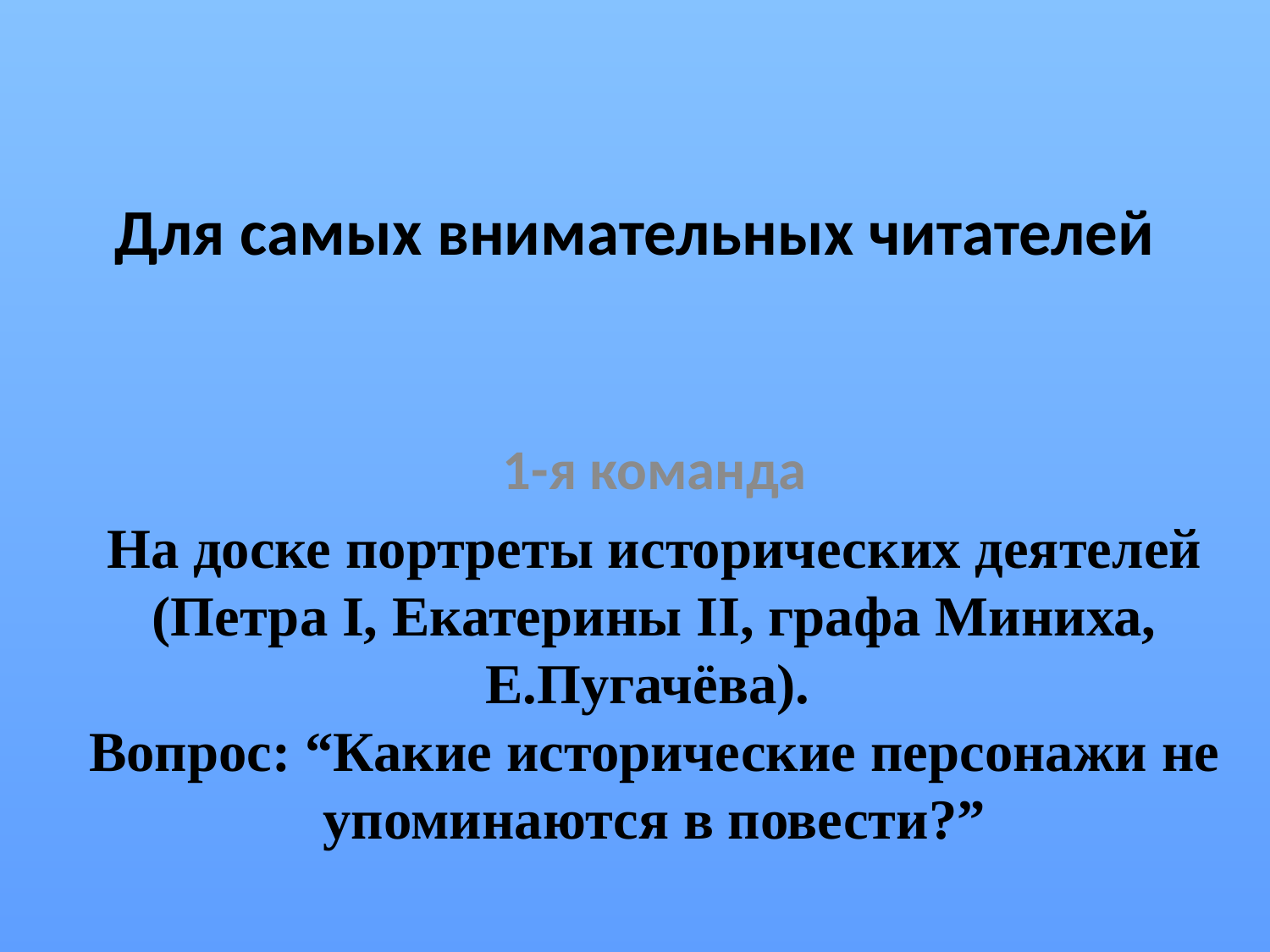

# Для самых внимательных читателей
1-я команда
На доске портреты исторических деятелей (Петра I, Екатерины II, графа Миниха, Е.Пугачёва).
Вопрос: “Какие исторические персонажи не упоминаются в повести?”